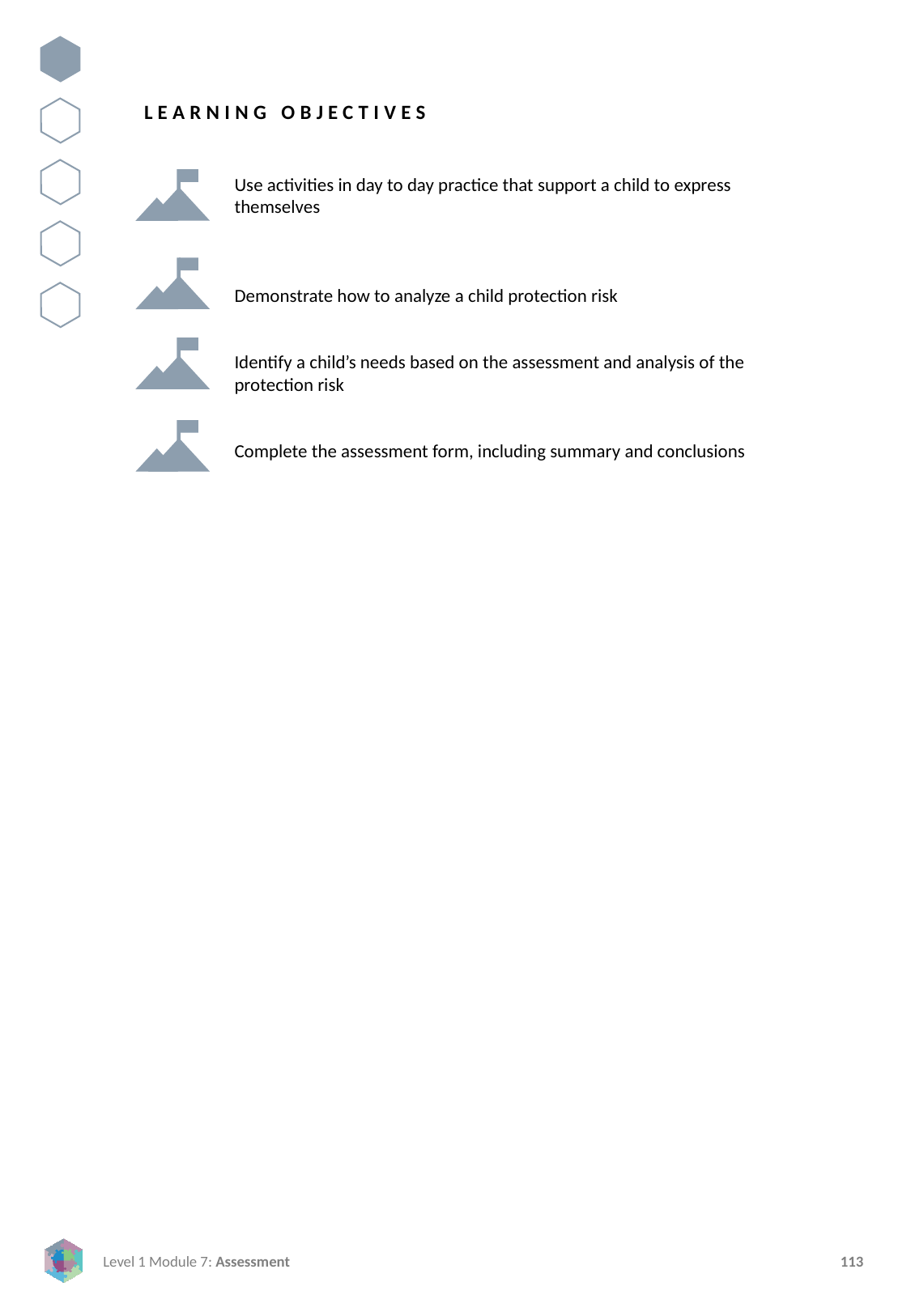

LEARNING OBJECTIVES

Use activities in day to day practice that support a child to express themselves

Demonstrate how to analyze a child protection risk

Identify a child’s needs based on the assessment and analysis of the protection risk

Complete the assessment form, including summary and conclusions